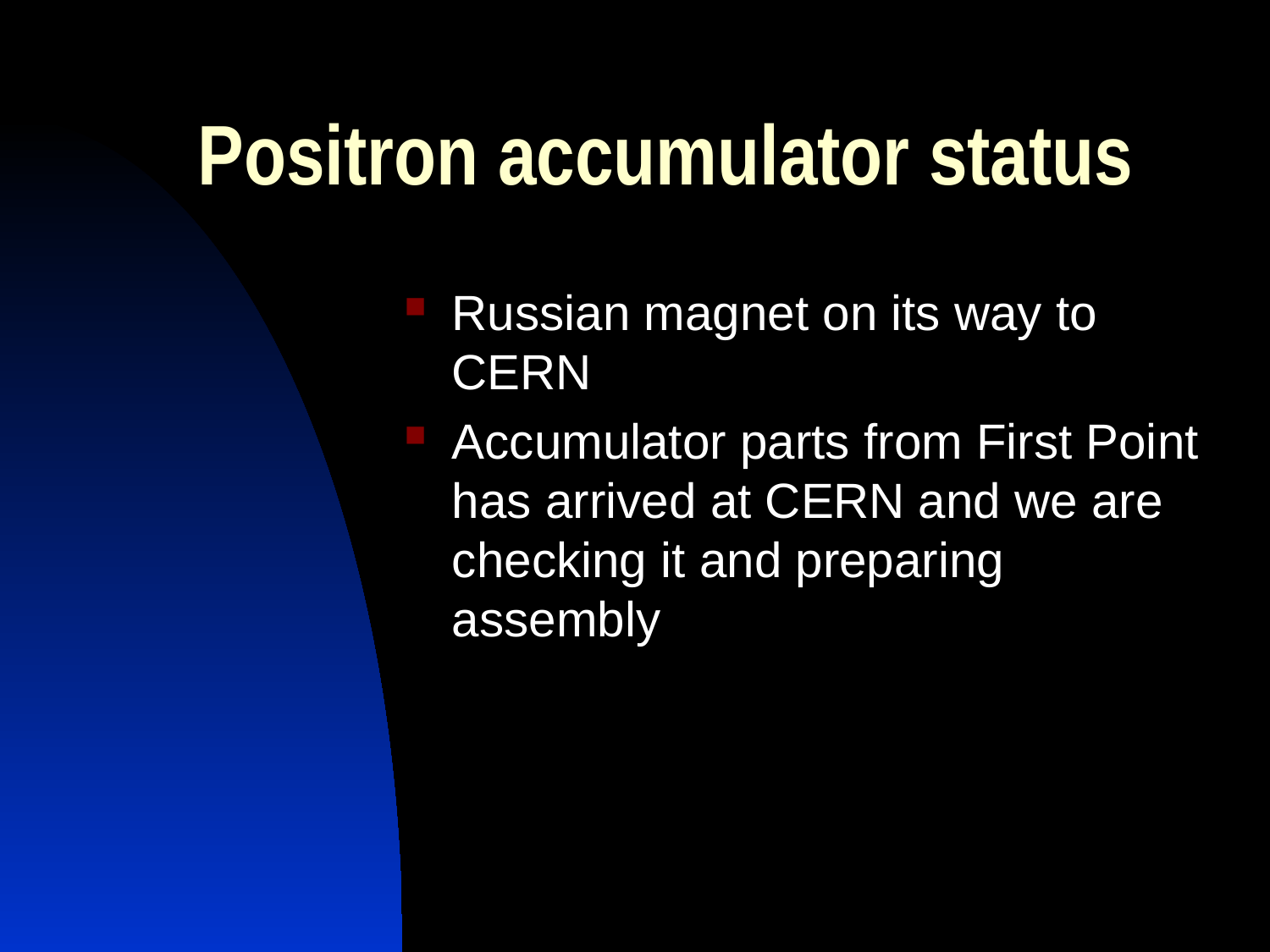

# Positron accumulator status
Russian magnet on its way to CERN
Accumulator parts from First Point has arrived at CERN and we are checking it and preparing assembly